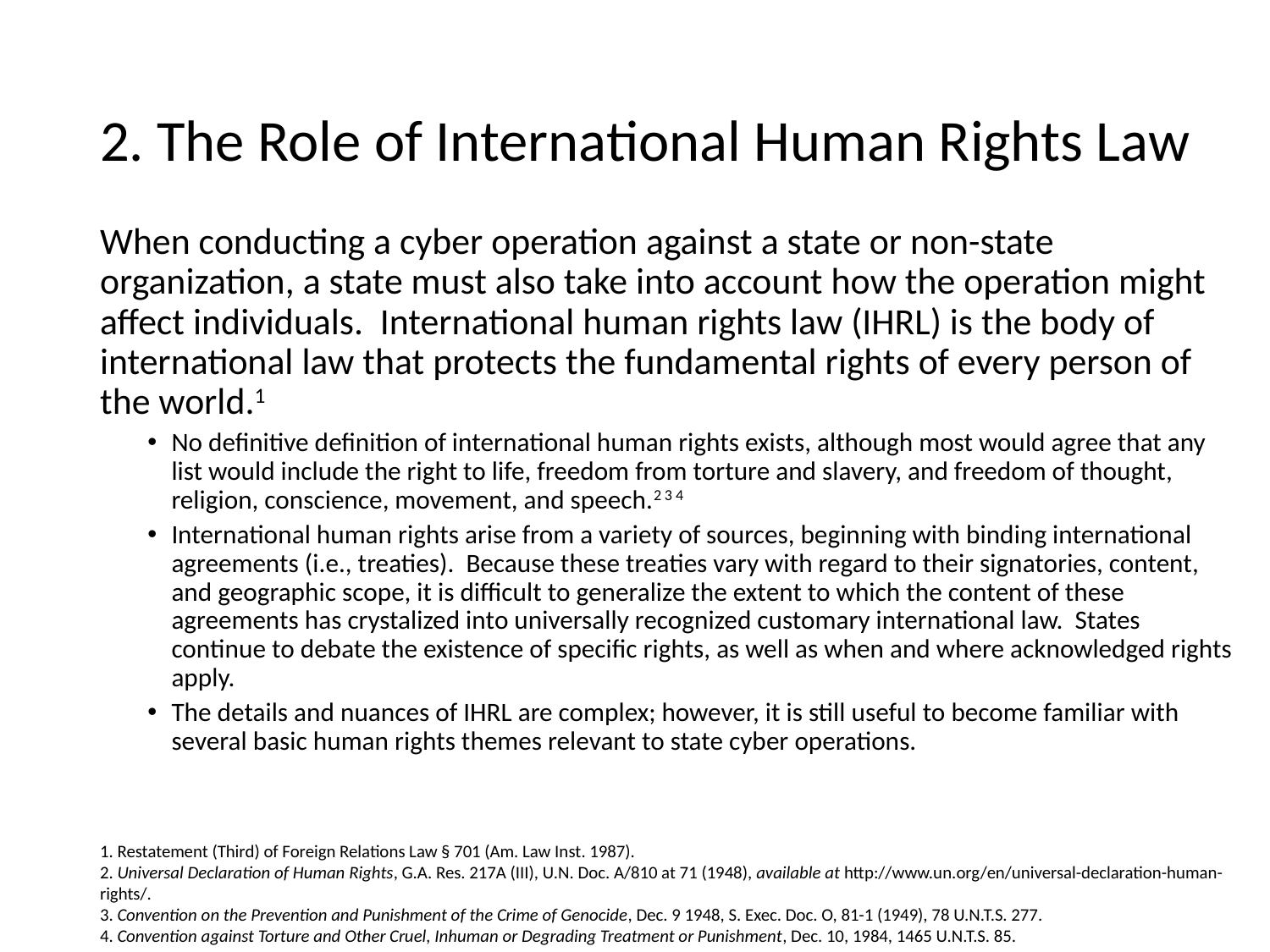

# 2. The Role of International Human Rights Law
When conducting a cyber operation against a state or non-state organization, a state must also take into account how the operation might affect individuals.  International human rights law (IHRL) is the body of international law that protects the fundamental rights of every person of the world.1
No definitive definition of international human rights exists, although most would agree that any list would include the right to life, freedom from torture and slavery, and freedom of thought, religion, conscience, movement, and speech.2 3 4
International human rights arise from a variety of sources, beginning with binding international agreements (i.e., treaties).  Because these treaties vary with regard to their signatories, content, and geographic scope, it is difficult to generalize the extent to which the content of these agreements has crystalized into universally recognized customary international law.  States continue to debate the existence of specific rights, as well as when and where acknowledged rights apply.
The details and nuances of IHRL are complex; however, it is still useful to become familiar with several basic human rights themes relevant to state cyber operations.

1. Restatement (Third) of Foreign Relations Law § 701 (Am. Law Inst. 1987).
2. Universal Declaration of Human Rights, G.A. Res. 217A (III), U.N. Doc. A/810 at 71 (1948), available at http://www.un.org/en/universal-declaration-human-rights/.
3. Convention on the Prevention and Punishment of the Crime of Genocide, Dec. 9 1948, S. Exec. Doc. O, 81-1 (1949), 78 U.N.T.S. 277.
4. Convention against Torture and Other Cruel, Inhuman or Degrading Treatment or Punishment, Dec. 10, 1984, 1465 U.N.T.S. 85.